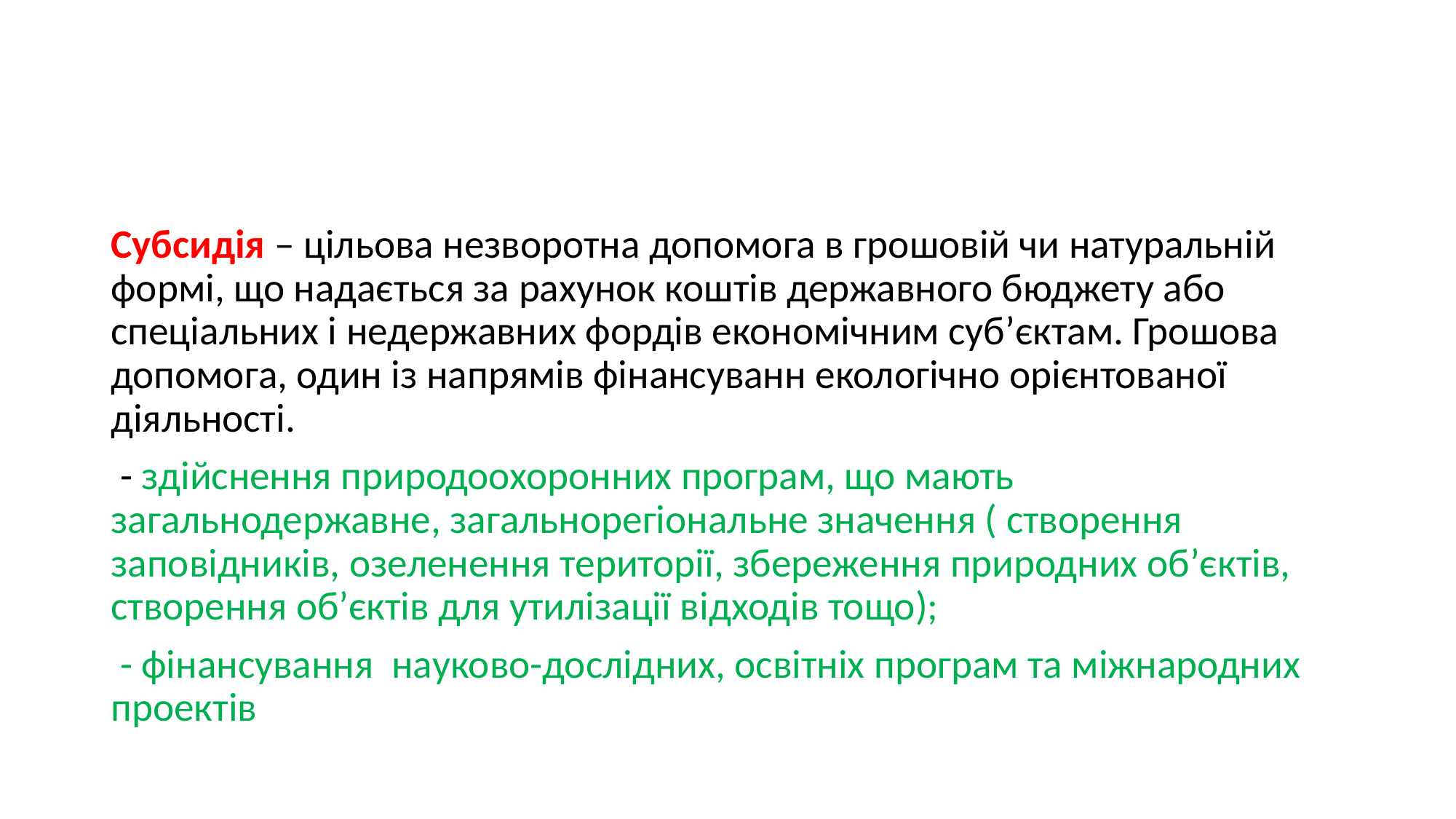

#
Субсидія – цільова незворотна допомога в грошовій чи натуральній формі, що надається за рахунок коштів державного бюджету або  спеціальних і недержавних фордів економічним суб’єктам. Грошова допомога, один із напрямів фінансуванн екологічно орієнтованої діяльності.
 - здійснення природоохоронних програм, що мають загальнодержавне, загальнорегіональне значення ( створення заповідників, озеленення території, збереження природних об’єктів, створення об’єктів для утилізації відходів тощо);
 - фінансування  науково-дослідних, освітніх програм та міжнародних проектів